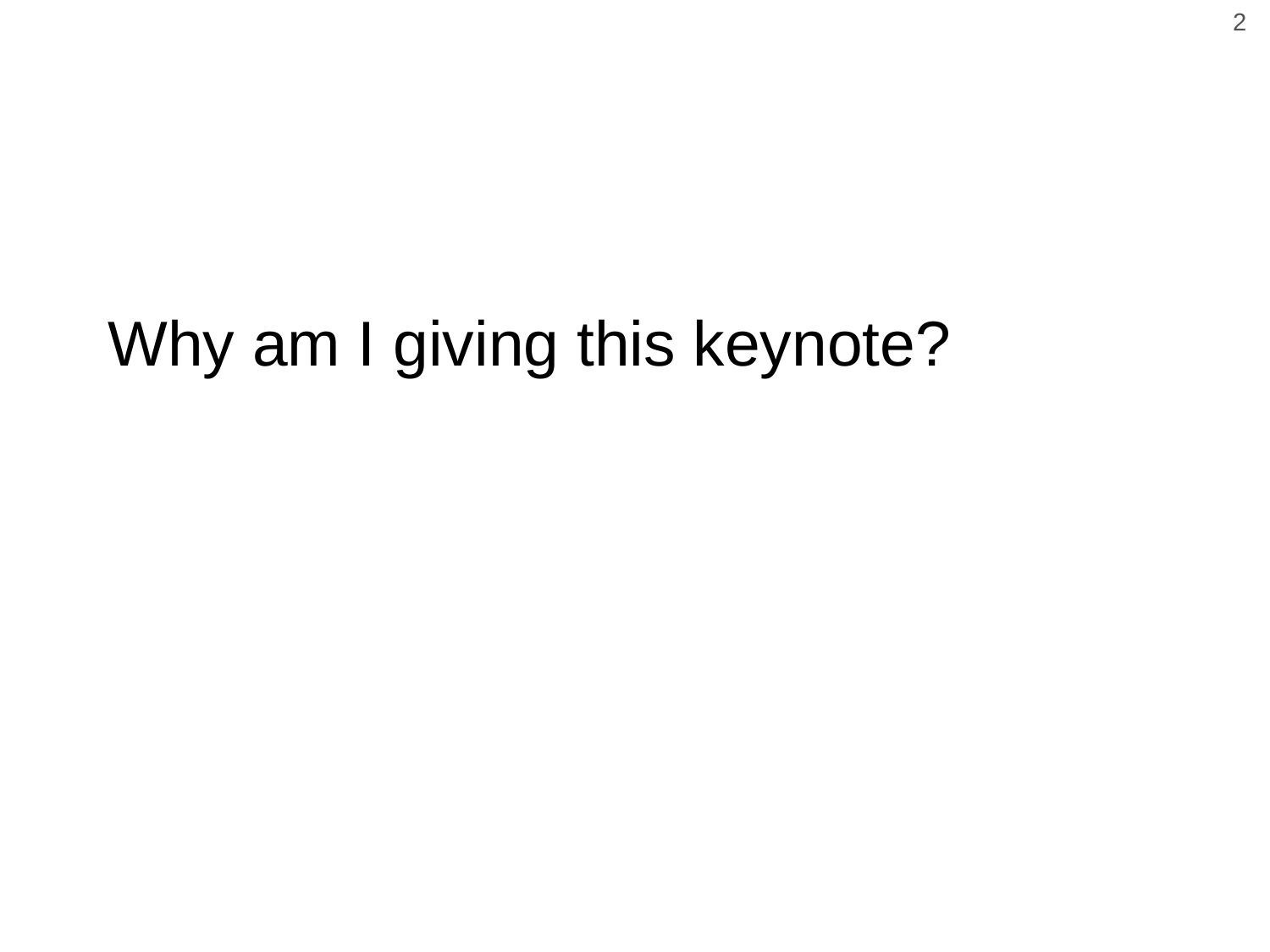

2
# Why am I giving this keynote?